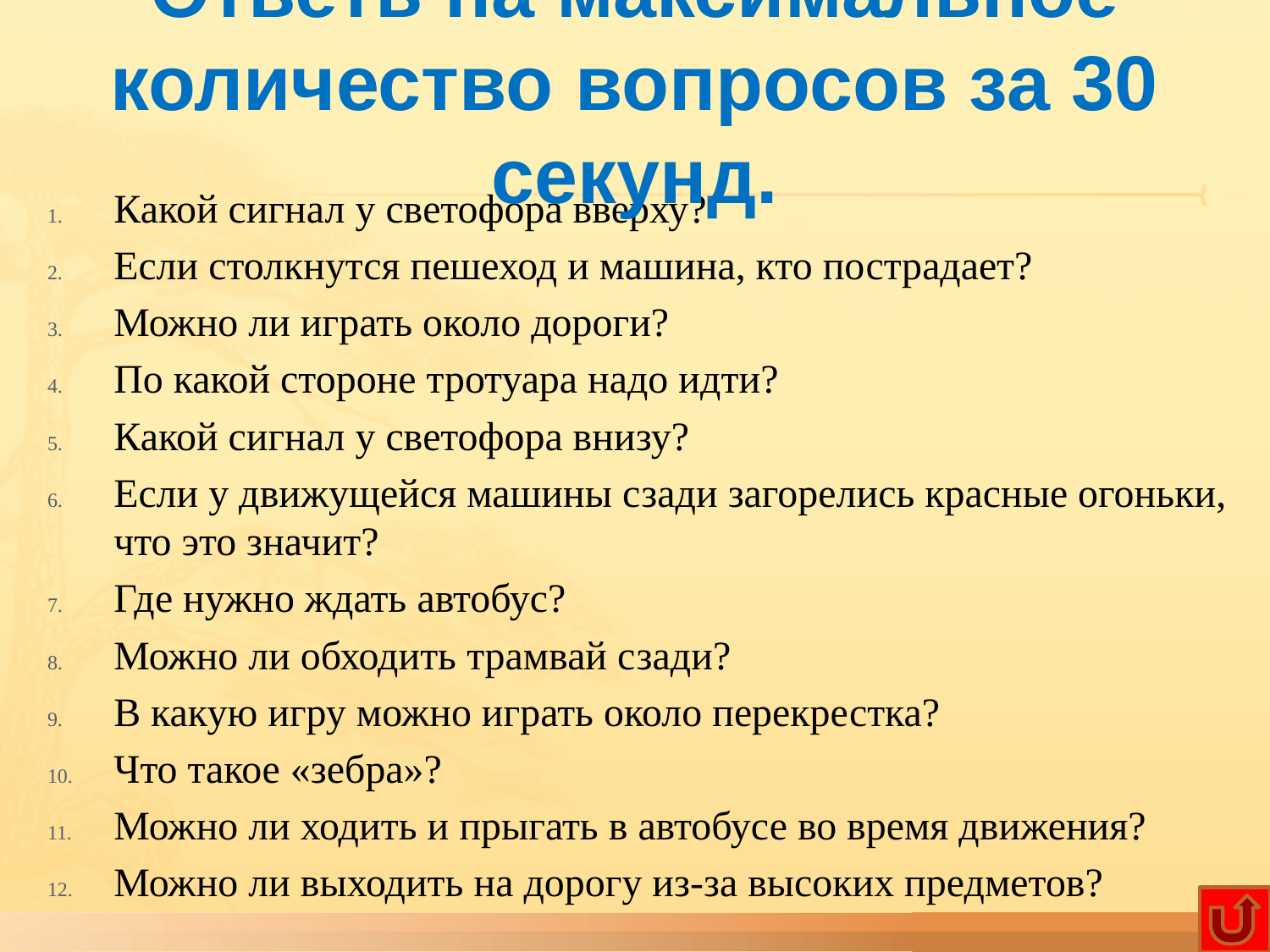

# Ответь на максимальное количество вопросов за 30 секунд.
Какой сигнал у светофора вверху?
Если столкнутся пешеход и машина, кто пострадает?
Можно ли играть около дороги?
По какой стороне тротуара надо идти?
Какой сигнал у светофора внизу?
Если у движущейся машины сзади загорелись красные огоньки, что это значит?
Где нужно ждать автобус?
Можно ли обходить трамвай сзади?
В какую игру можно играть около перекрестка?
Что такое «зебра»?
Можно ли ходить и прыгать в автобусе во время движения?
Можно ли выходить на дорогу из-за высоких предметов?